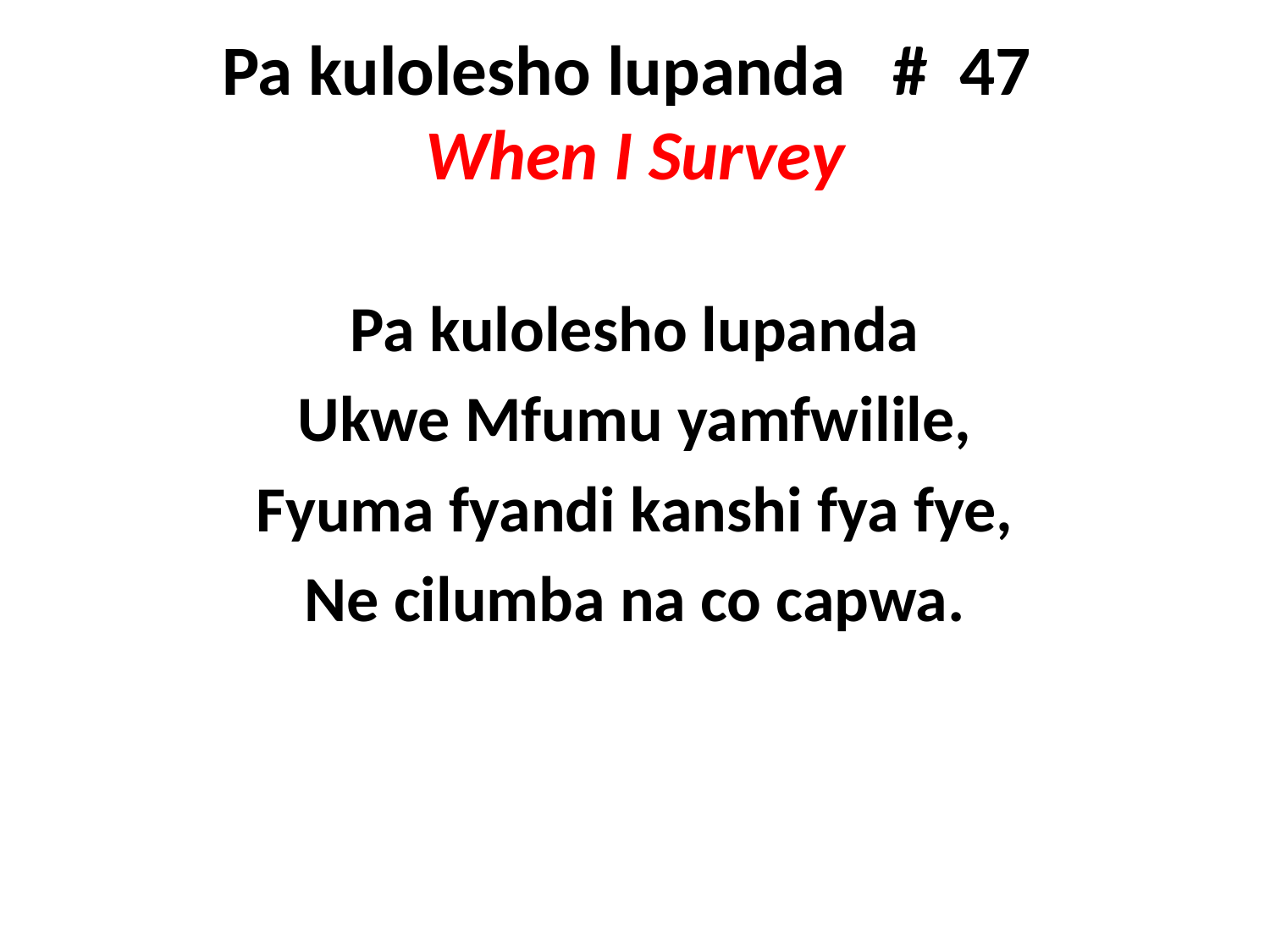

# Pa kulolesho lupanda   #  47 When I Survey

Pa kulolesho lupanda
Ukwe Mfumu yamfwilile,
Fyuma fyandi kanshi fya fye,
Ne cilumba na co capwa.